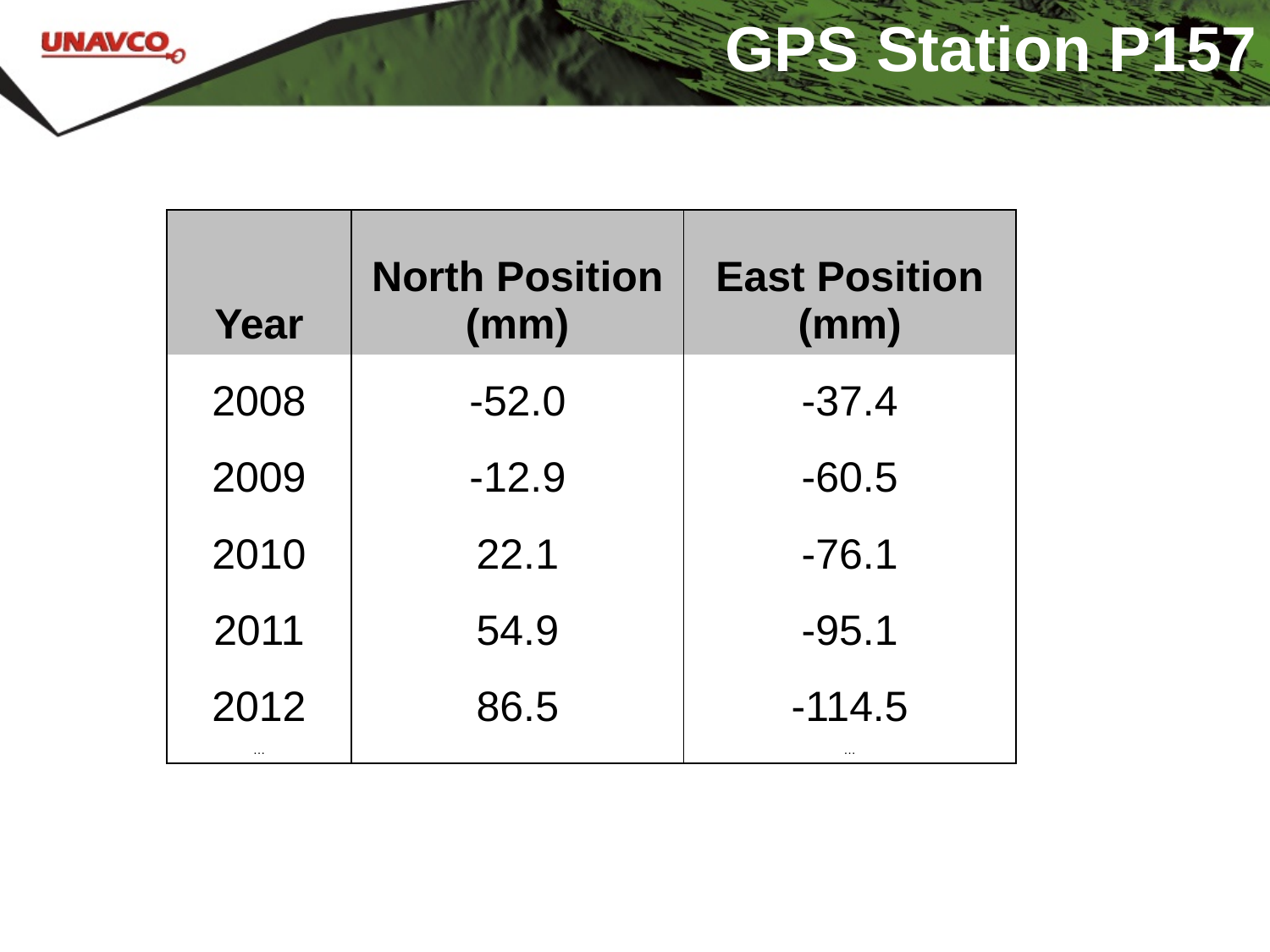

# GPS Station P157
| Year | North Position (mm) | East Position (mm) |
| --- | --- | --- |
| 2008 | -52.0 | -37.4 |
| 2009 | -12.9 | -60.5 |
| 2010 | 22.1 | -76.1 |
| 2011 | 54.9 | -95.1 |
| 2012 | 86.5 | -114.5 |
| … |  | … |